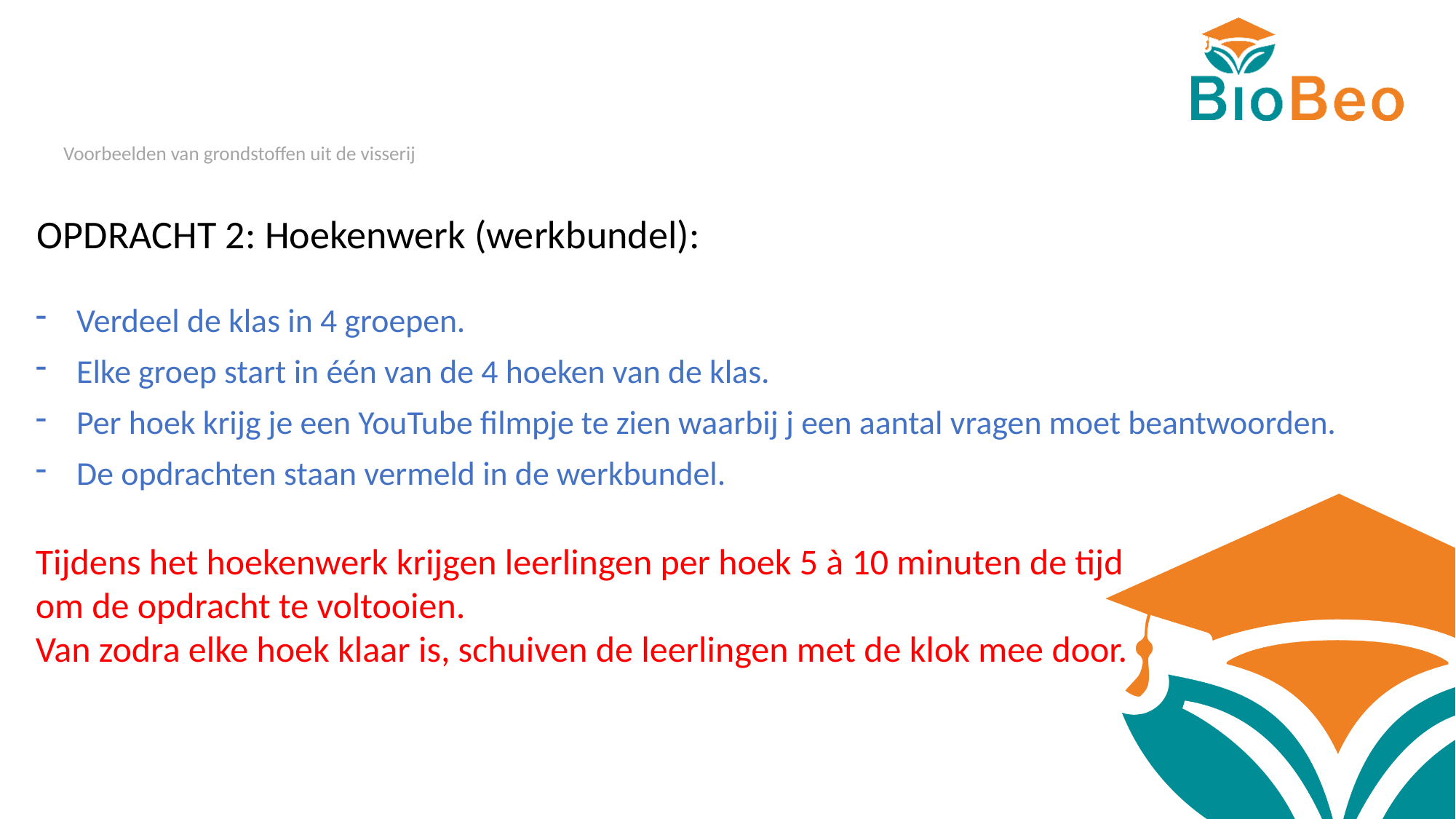

Voorbeelden van grondstoffen uit de visserij
# OPDRACHT 2: Hoekenwerk (werkbundel):
Verdeel de klas in 4 groepen.
Elke groep start in één van de 4 hoeken van de klas.
Per hoek krijg je een YouTube filmpje te zien waarbij j een aantal vragen moet beantwoorden.
De opdrachten staan vermeld in de werkbundel.

Tijdens het hoekenwerk krijgen leerlingen per hoek 5 à 10 minuten de tijd
om de opdracht te voltooien.
Van zodra elke hoek klaar is, schuiven de leerlingen met de klok mee door.